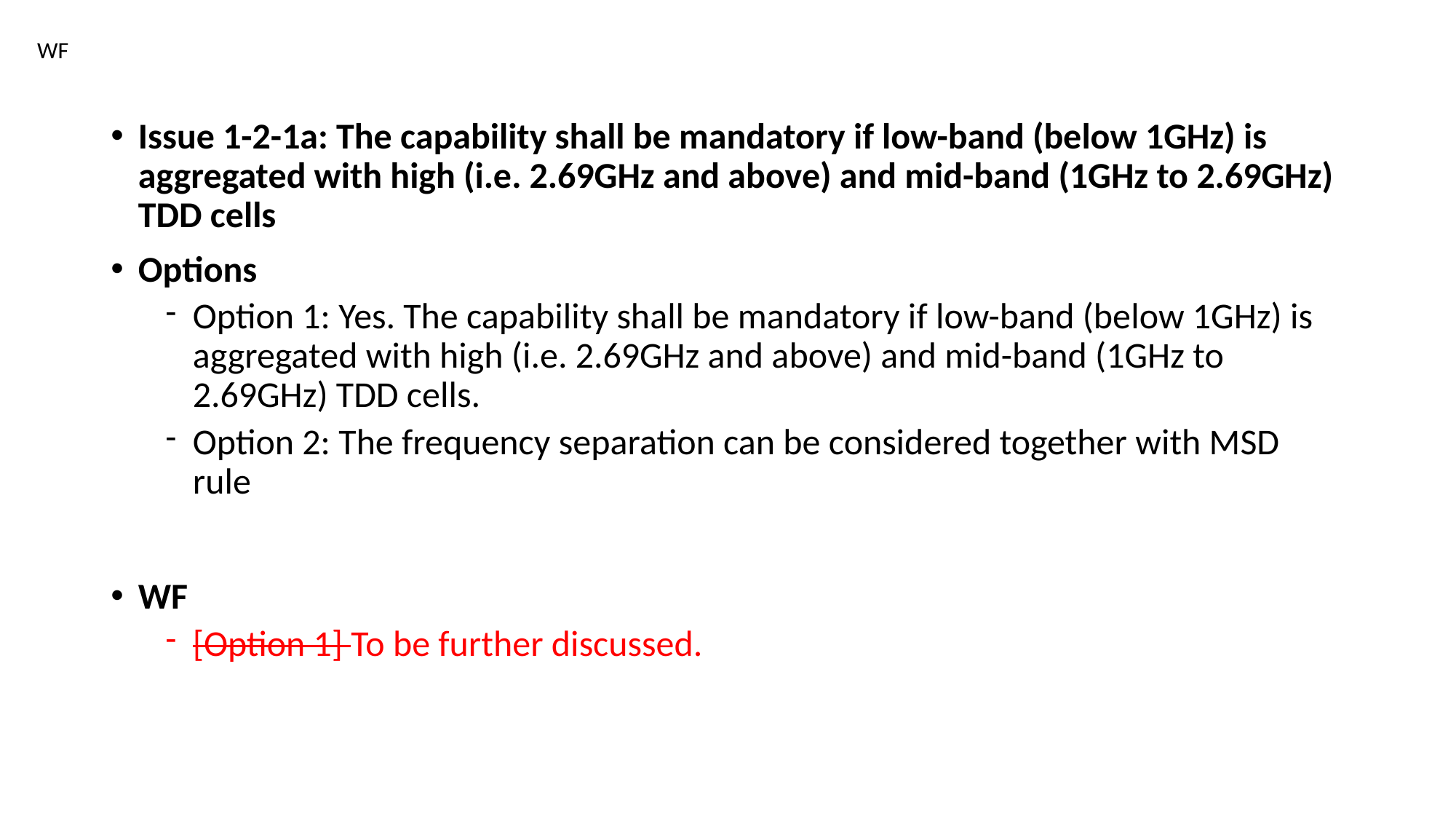

# WF
Issue 1-2-1a: The capability shall be mandatory if low-band (below 1GHz) is aggregated with high (i.e. 2.69GHz and above) and mid-band (1GHz to 2.69GHz) TDD cells
Options
Option 1: Yes. The capability shall be mandatory if low-band (below 1GHz) is aggregated with high (i.e. 2.69GHz and above) and mid-band (1GHz to 2.69GHz) TDD cells.
Option 2: The frequency separation can be considered together with MSD rule

WF
[Option 1] To be further discussed.